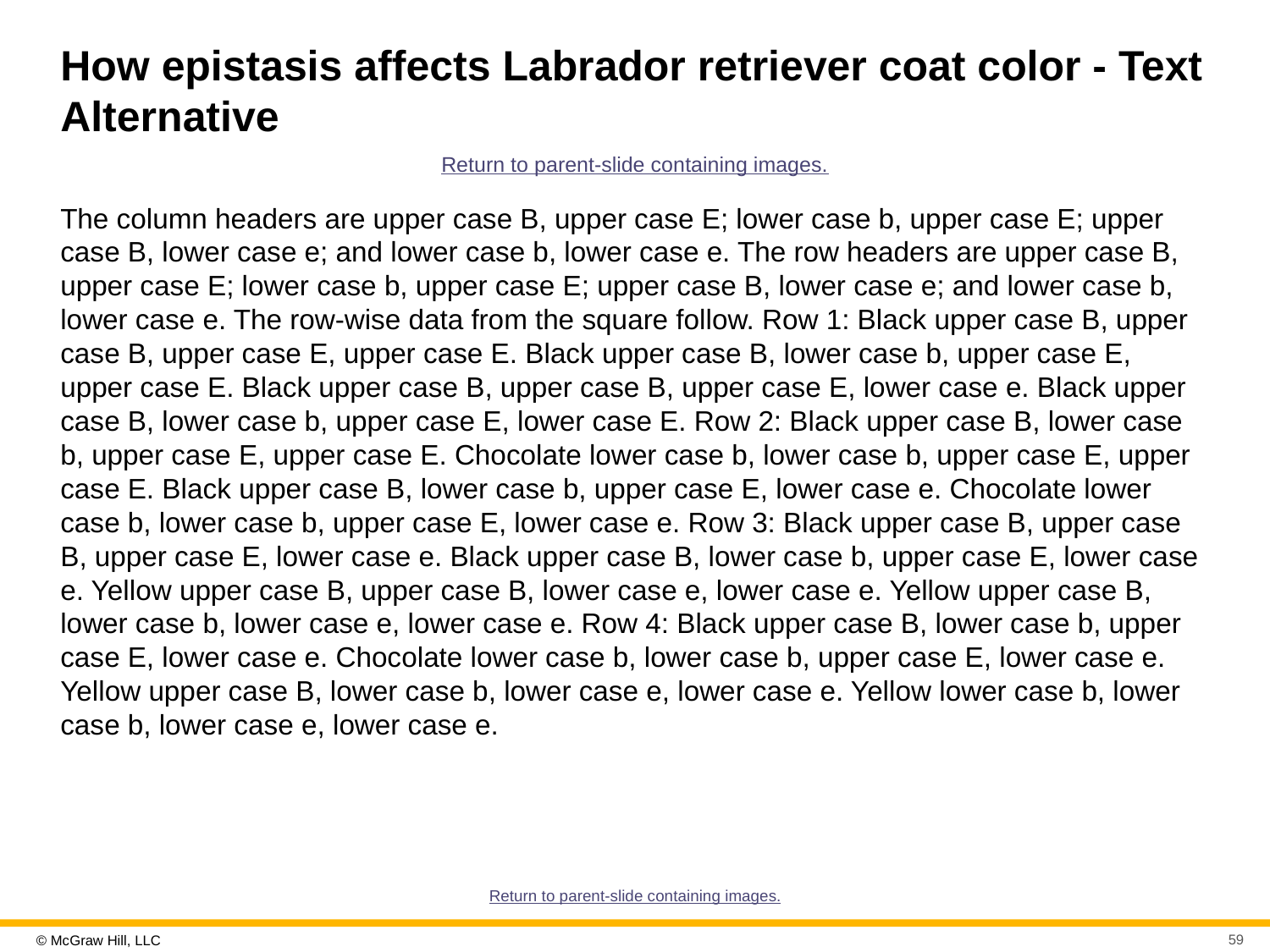

# How epistasis affects Labrador retriever coat color - Text Alternative
Return to parent-slide containing images.
The column headers are upper case B, upper case E; lower case b, upper case E; upper case B, lower case e; and lower case b, lower case e. The row headers are upper case B, upper case E; lower case b, upper case E; upper case B, lower case e; and lower case b, lower case e. The row-wise data from the square follow. Row 1: Black upper case B, upper case B, upper case E, upper case E. Black upper case B, lower case b, upper case E, upper case E. Black upper case B, upper case B, upper case E, lower case e. Black upper case B, lower case b, upper case E, lower case E. Row 2: Black upper case B, lower case b, upper case E, upper case E. Chocolate lower case b, lower case b, upper case E, upper case E. Black upper case B, lower case b, upper case E, lower case e. Chocolate lower case b, lower case b, upper case E, lower case e. Row 3: Black upper case B, upper case B, upper case E, lower case e. Black upper case B, lower case b, upper case E, lower case e. Yellow upper case B, upper case B, lower case e, lower case e. Yellow upper case B, lower case b, lower case e, lower case e. Row 4: Black upper case B, lower case b, upper case E, lower case e. Chocolate lower case b, lower case b, upper case E, lower case e. Yellow upper case B, lower case b, lower case e, lower case e. Yellow lower case b, lower case b, lower case e, lower case e.
Return to parent-slide containing images.
59